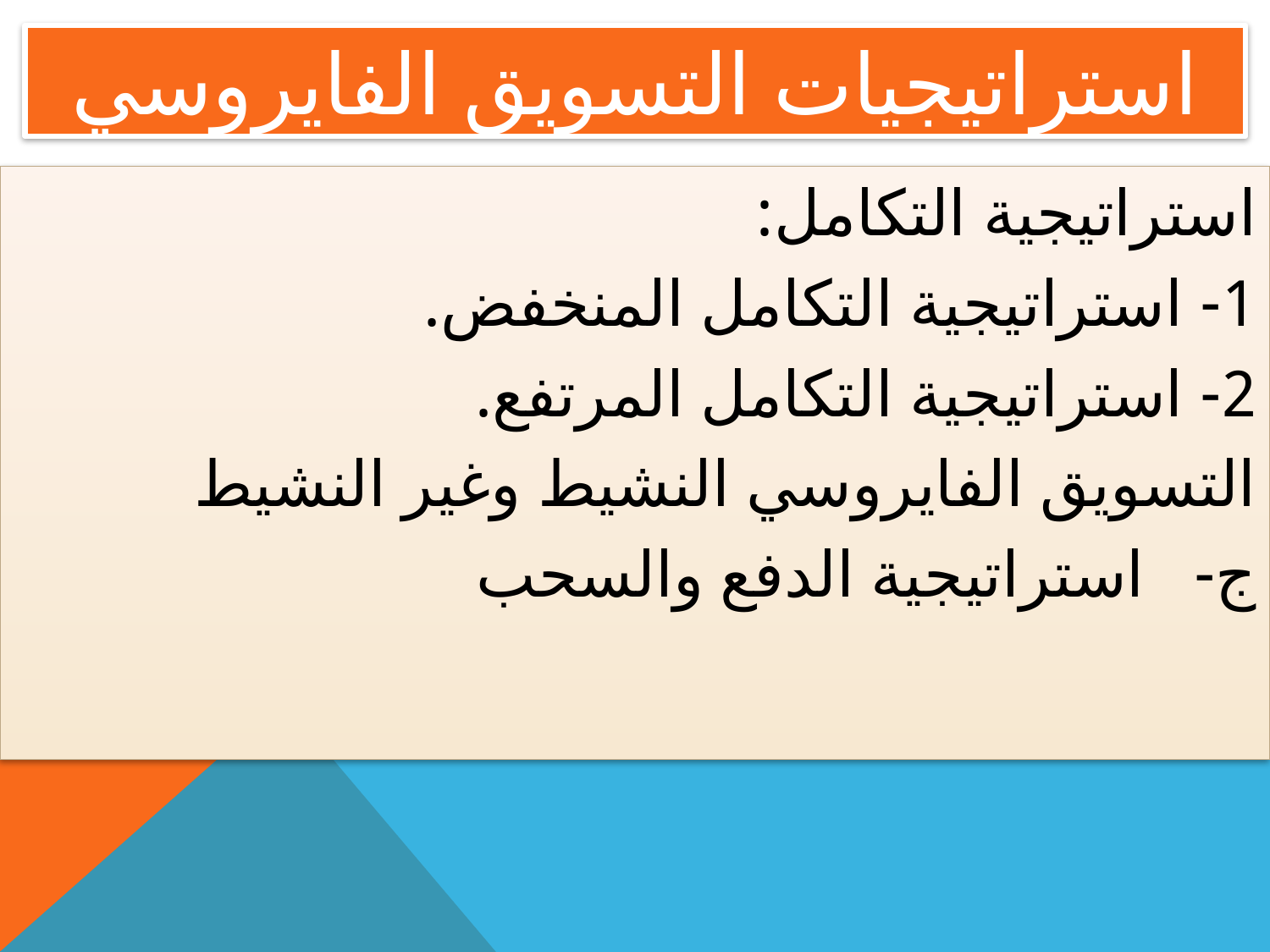

# استراتيجيات التسويق الفايروسي
استراتيجية التكامل:
1- استراتيجية التكامل المنخفض.
2- استراتيجية التكامل المرتفع.
التسويق الفايروسي النشيط وغير النشيط
ج-   استراتيجية الدفع والسحب